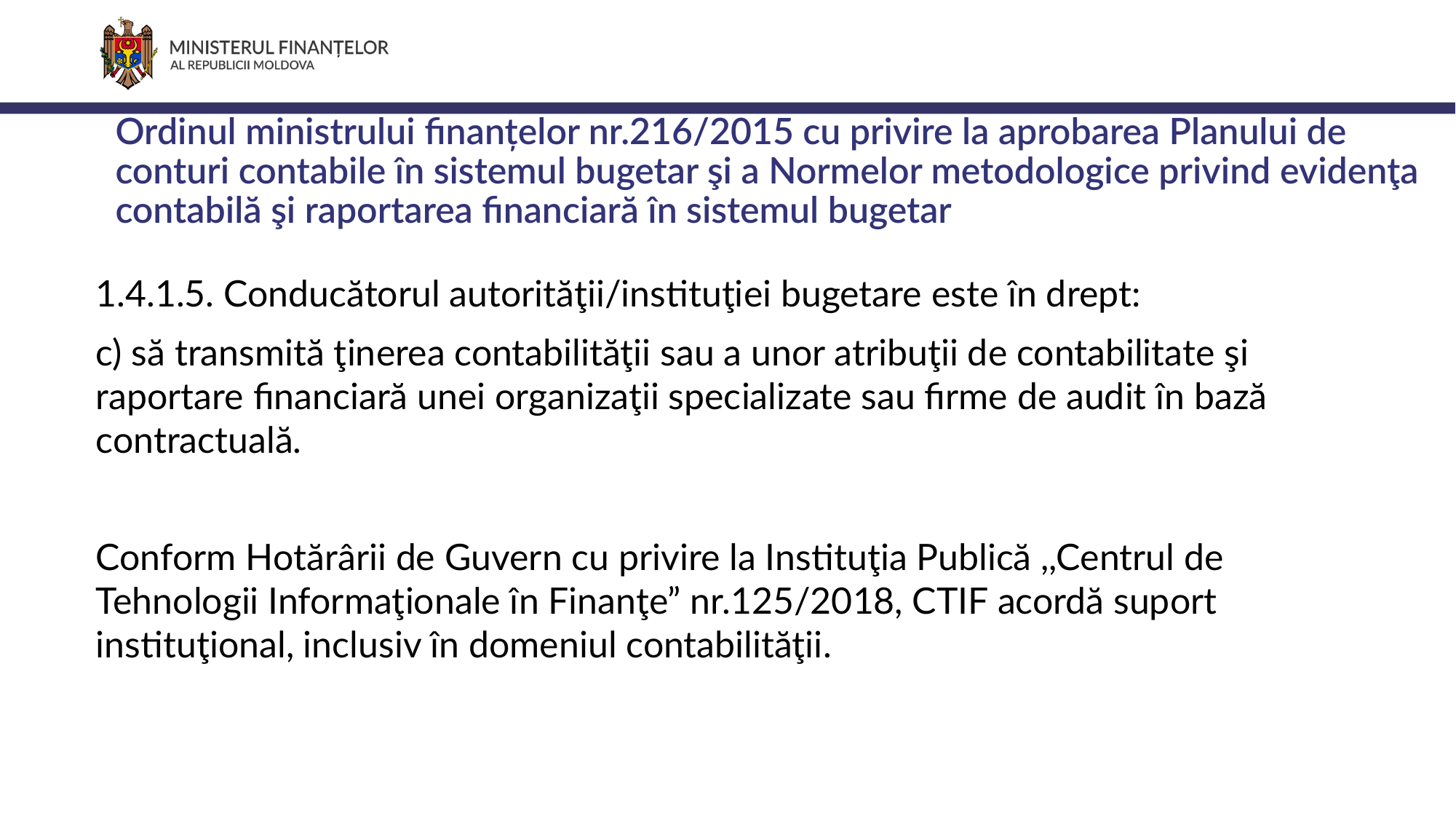

Ordinul ministrului finanțelor nr.216/2015 cu privire la aprobarea Planului de conturi contabile în sistemul bugetar şi a Normelor metodologice privind evidenţa contabilă şi raportarea financiară în sistemul bugetar
1.4.1.5. Conducătorul autorităţii/instituţiei bugetare este în drept:
c) să transmită ţinerea contabilităţii sau a unor atribuţii de contabilitate şi raportare financiară unei organizaţii specializate sau firme de audit în bază contractuală.

Conform Hotărârii de Guvern cu privire la Instituţia Publică ,,Centrul de Tehnologii Informaţionale în Finanţe” nr.125/2018, CTIF acordă suport instituţional, inclusiv în domeniul contabilităţii.